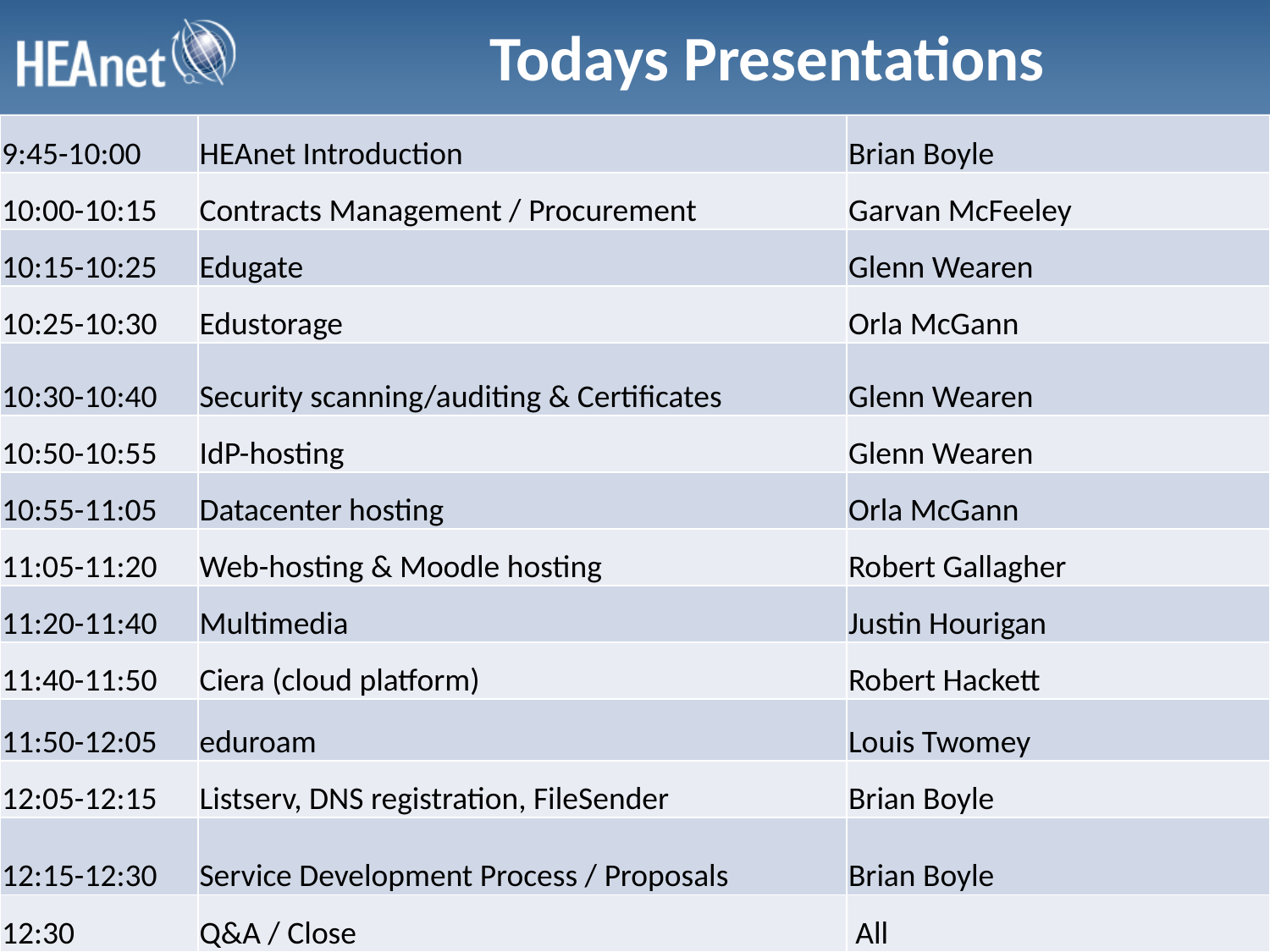

# Todays Presentations
| 9:45-10:00 | HEAnet Introduction | Brian Boyle |
| --- | --- | --- |
| 10:00-10:15 | Contracts Management / Procurement | Garvan McFeeley |
| 10:15-10:25 | Edugate | Glenn Wearen |
| 10:25-10:30 | Edustorage | Orla McGann |
| 10:30-10:40 | Security scanning/auditing & Certificates | Glenn Wearen |
| 10:50-10:55 | IdP-hosting | Glenn Wearen |
| 10:55-11:05 | Datacenter hosting | Orla McGann |
| 11:05-11:20 | Web-hosting & Moodle hosting | Robert Gallagher |
| 11:20-11:40 | Multimedia | Justin Hourigan |
| 11:40-11:50 | Ciera (cloud platform) | Robert Hackett |
| 11:50-12:05 | eduroam | Louis Twomey |
| 12:05-12:15 | Listserv, DNS registration, FileSender | Brian Boyle |
| 12:15-12:30 | Service Development Process / Proposals | Brian Boyle |
| 12:30 | Q&A / Close | All |